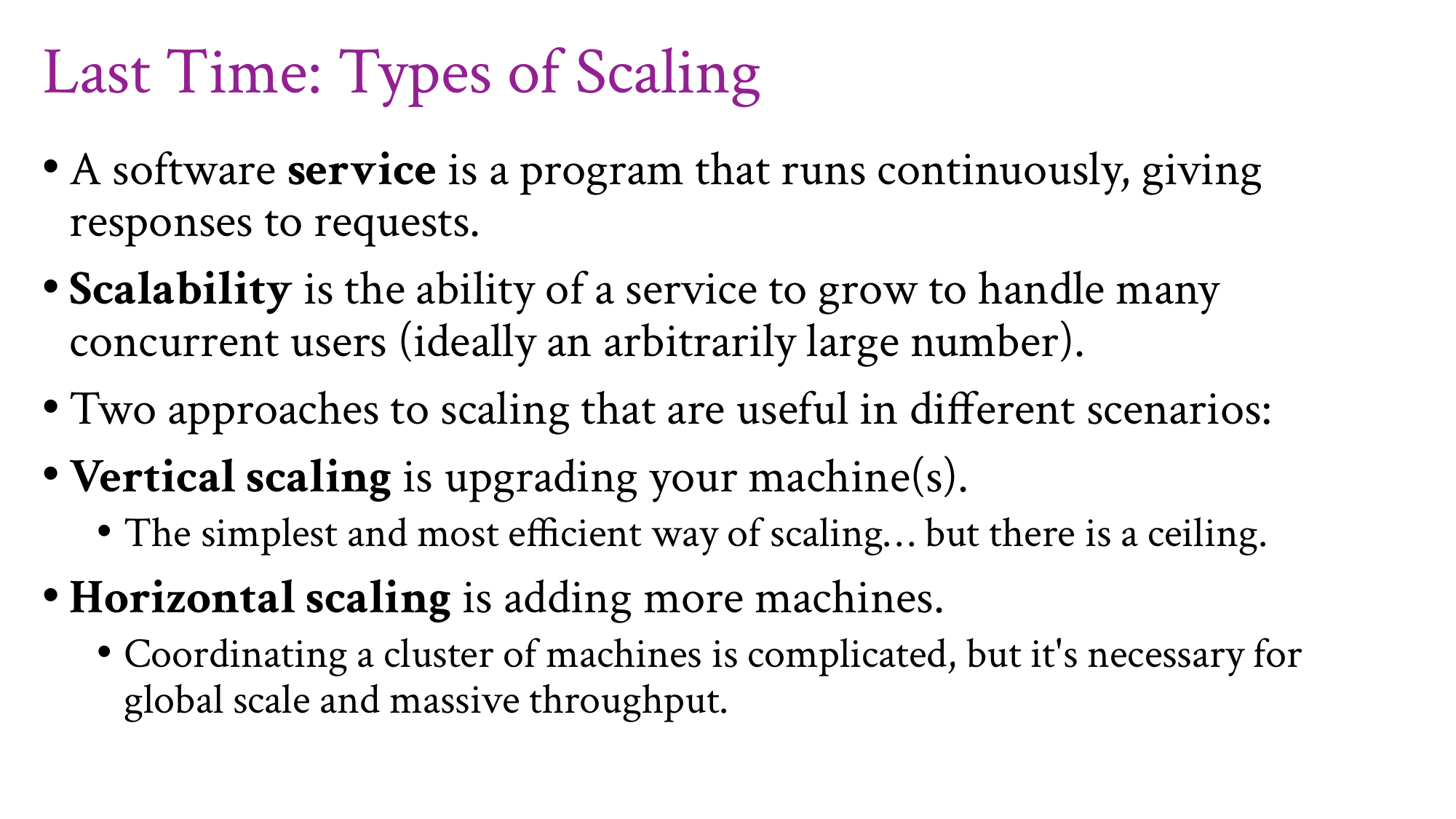

# Last Time: Types of Scaling
A software service is a program that runs continuously, giving responses to requests.
Scalability is the ability of a service to grow to handle many concurrent users (ideally an arbitrarily large number).
Two approaches to scaling that are useful in different scenarios:
Vertical scaling is upgrading your machine(s).
The simplest and most efficient way of scaling… but there is a ceiling.
Horizontal scaling is adding more machines.
Coordinating a cluster of machines is complicated, but it's necessary for global scale and massive throughput.